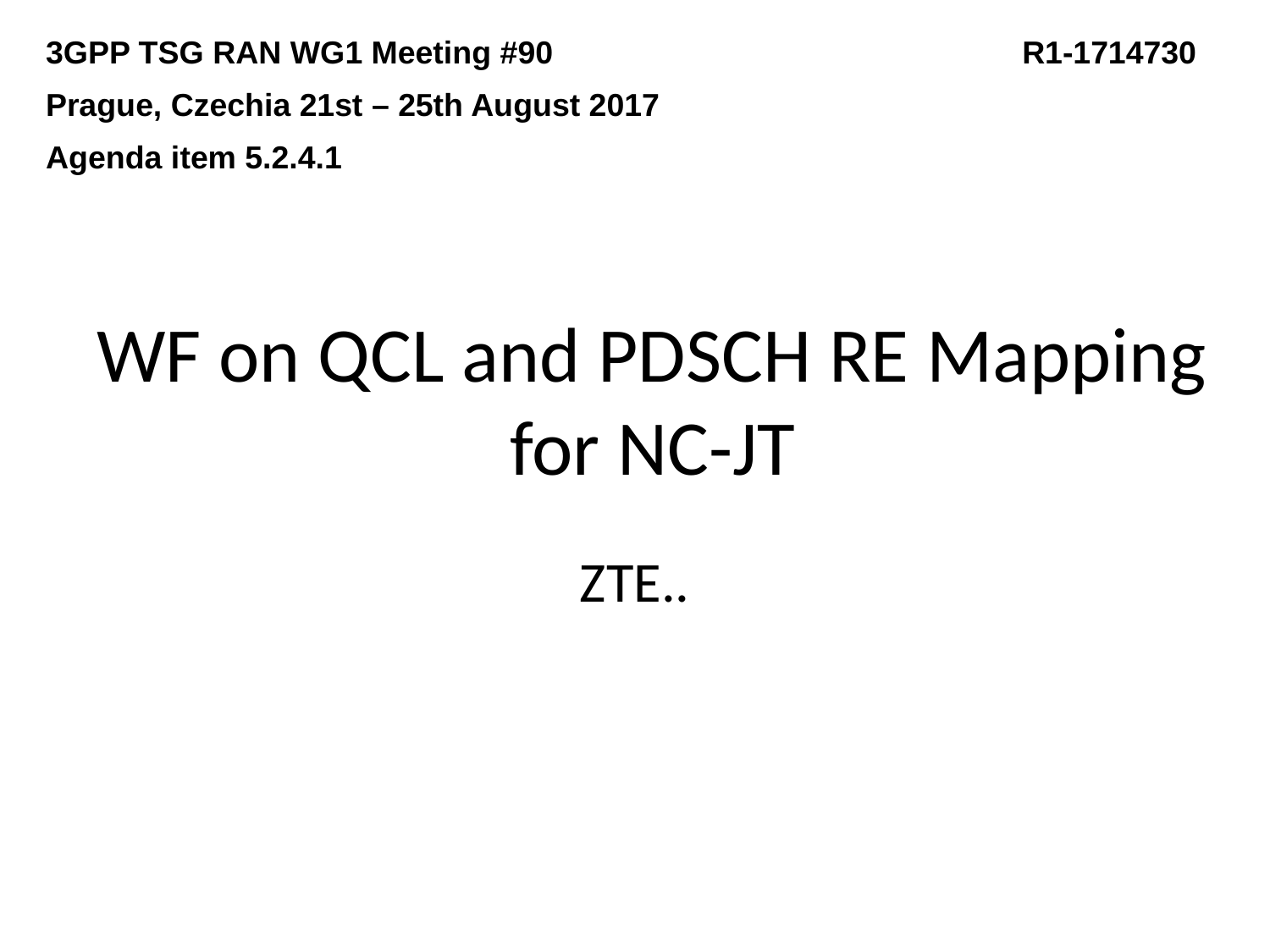

3GPP TSG RAN WG1 Meeting #90
Prague, Czechia 21st – 25th August 2017
Agenda item 5.2.4.1
R1-1714730
# WF on QCL and PDSCH RE Mapping for NC-JT
ZTE..